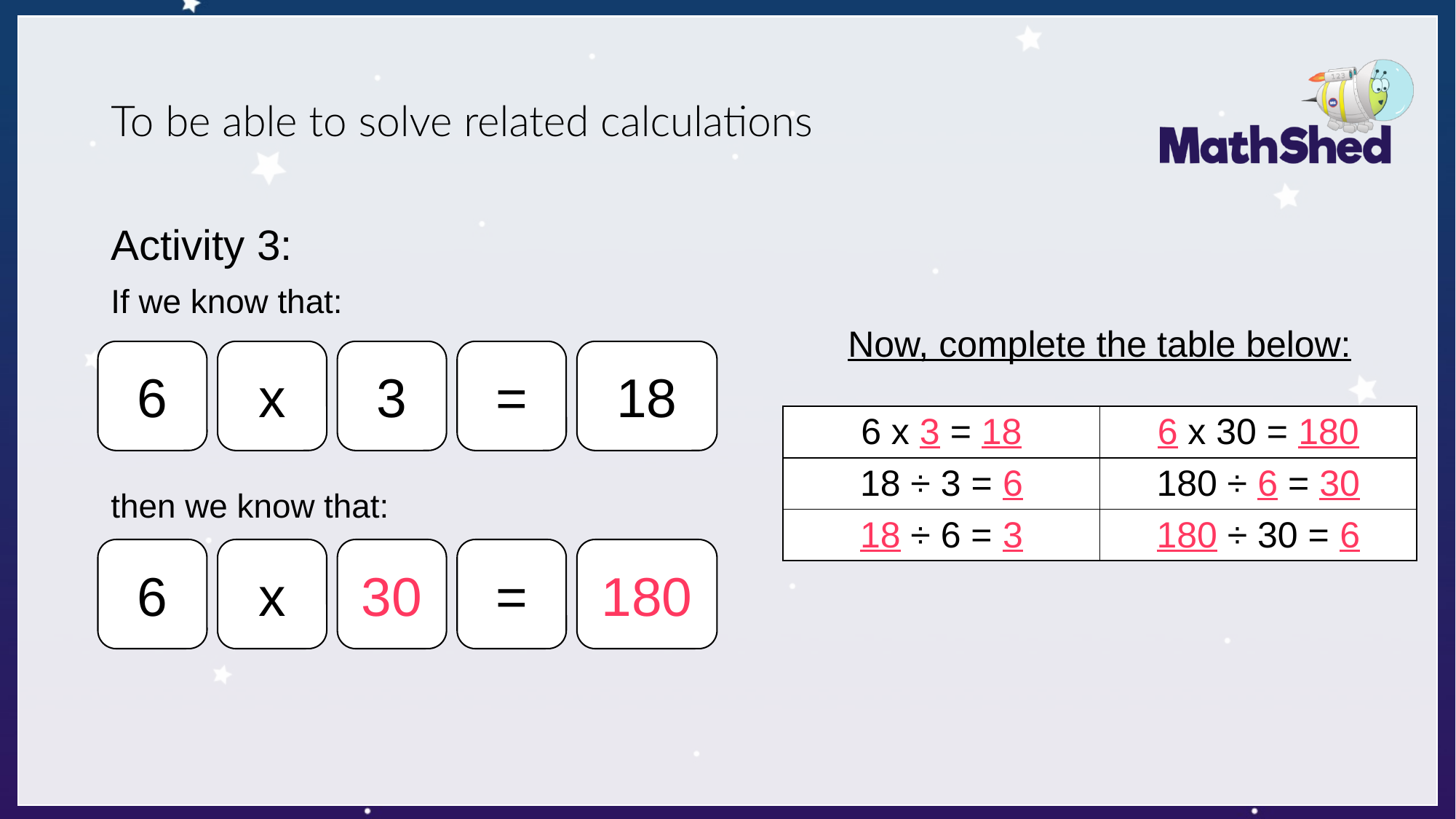

# To be able to solve related calculations
Activity 3:
If we know that:

then we know that:

Now, complete the table below:
6
x
3
=
18
| 6 x 3 = 18 | 6 x 30 = 180 |
| --- | --- |
| 18 ÷ 3 = 6 | 180 ÷ 6 = 30 |
| 18 ÷ 6 = 3 | 180 ÷ 30 = 6 |
6
x
30
=
180